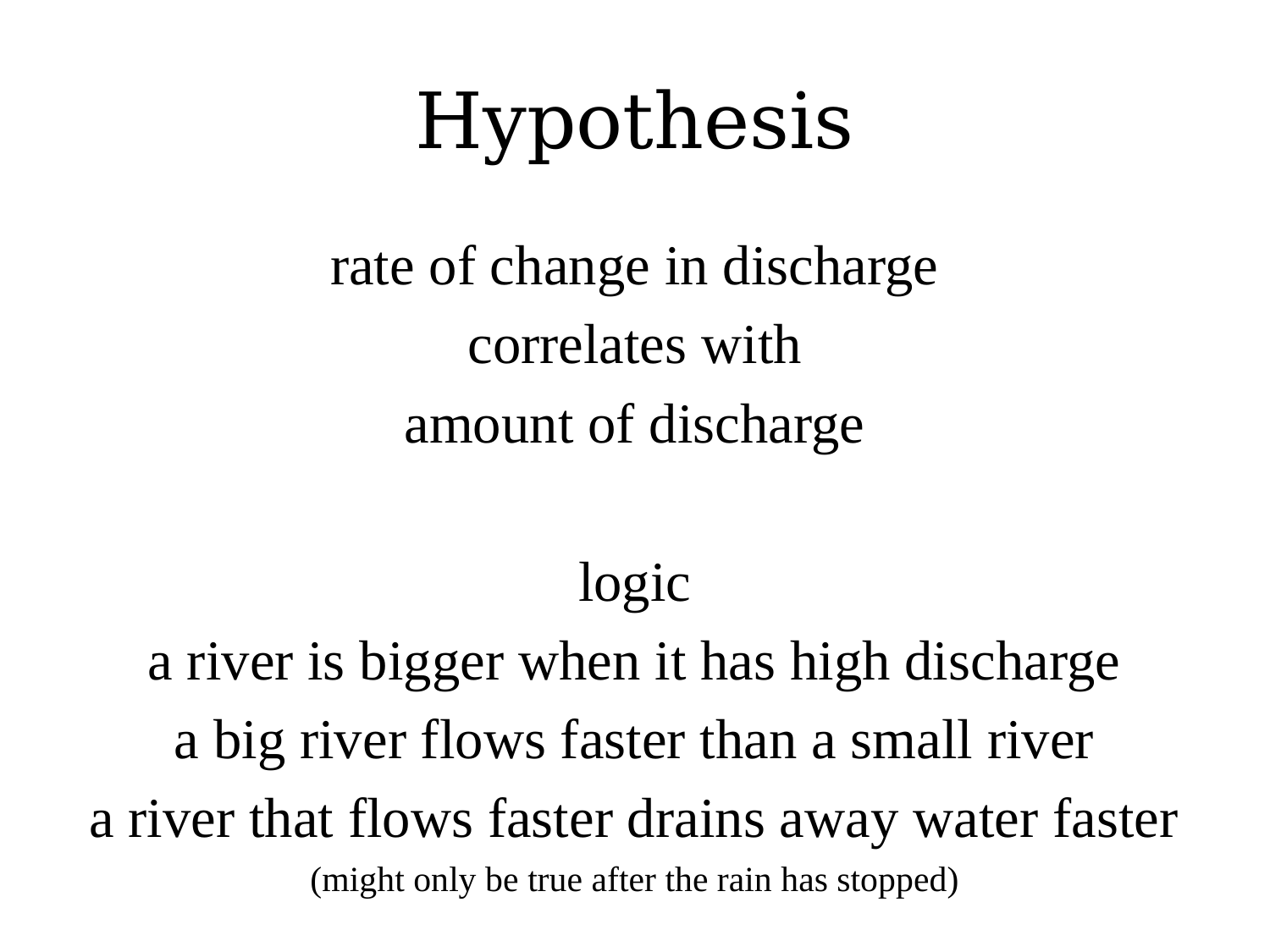

# Hypothesis
rate of change in discharge
correlates with
amount of discharge

logic
a river is bigger when it has high discharge
a big river flows faster than a small river
a river that flows faster drains away water faster
(might only be true after the rain has stopped)